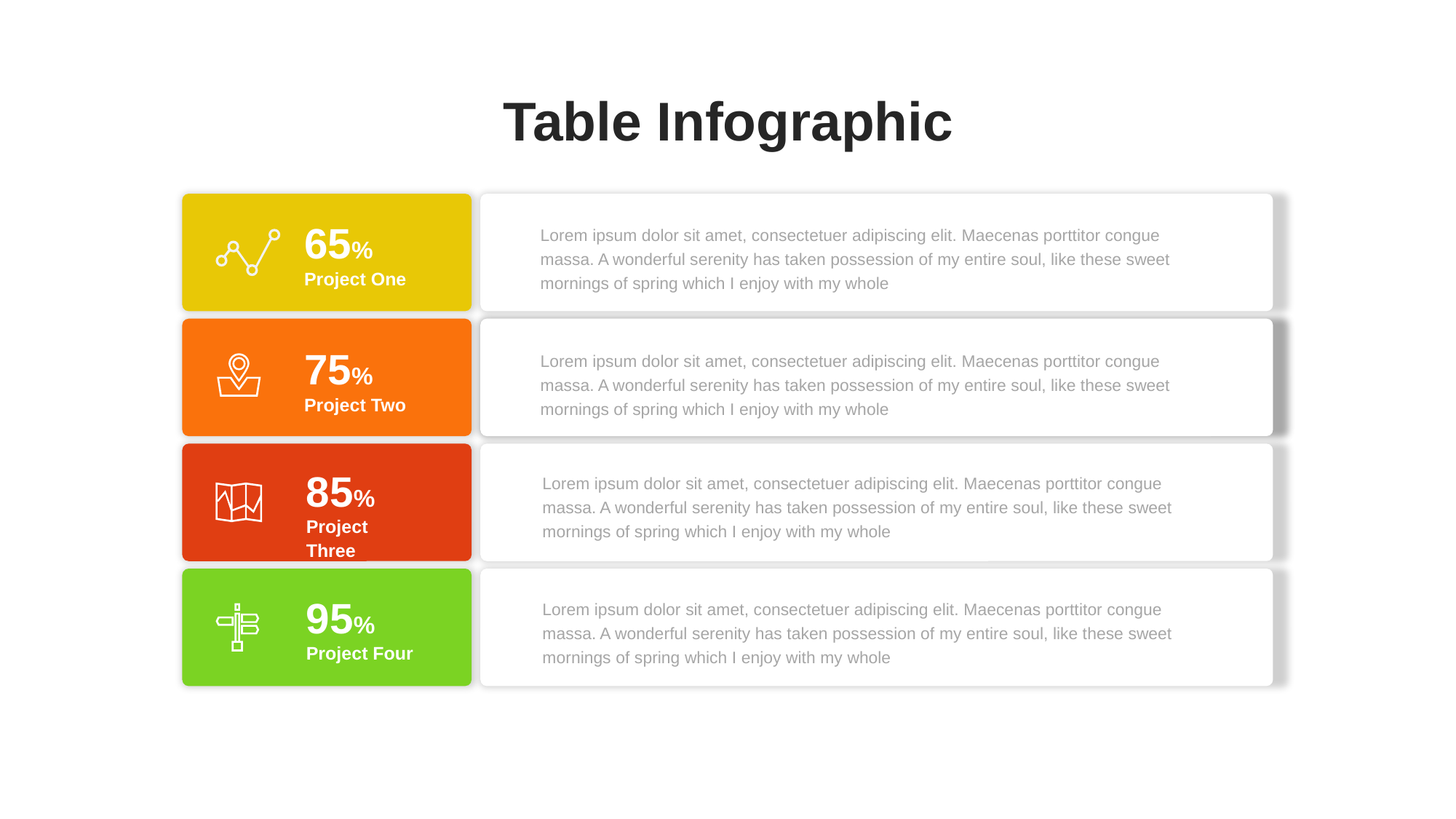

Table Infographic

65%
Lorem ipsum dolor sit amet, consectetuer adipiscing elit. Maecenas porttitor congue massa. A wonderful serenity has taken possession of my entire soul, like these sweet mornings of spring which I enjoy with my whole

Project One

75%
Lorem ipsum dolor sit amet, consectetuer adipiscing elit. Maecenas porttitor congue massa. A wonderful serenity has taken possession of my entire soul, like these sweet mornings of spring which I enjoy with my whole

Project Two

85%
Lorem ipsum dolor sit amet, consectetuer adipiscing elit. Maecenas porttitor congue massa. A wonderful serenity has taken possession of my entire soul, like these sweet mornings of spring which I enjoy with my whole

Project Three

95%
Lorem ipsum dolor sit amet, consectetuer adipiscing elit. Maecenas porttitor congue massa. A wonderful serenity has taken possession of my entire soul, like these sweet mornings of spring which I enjoy with my whole

Project Four